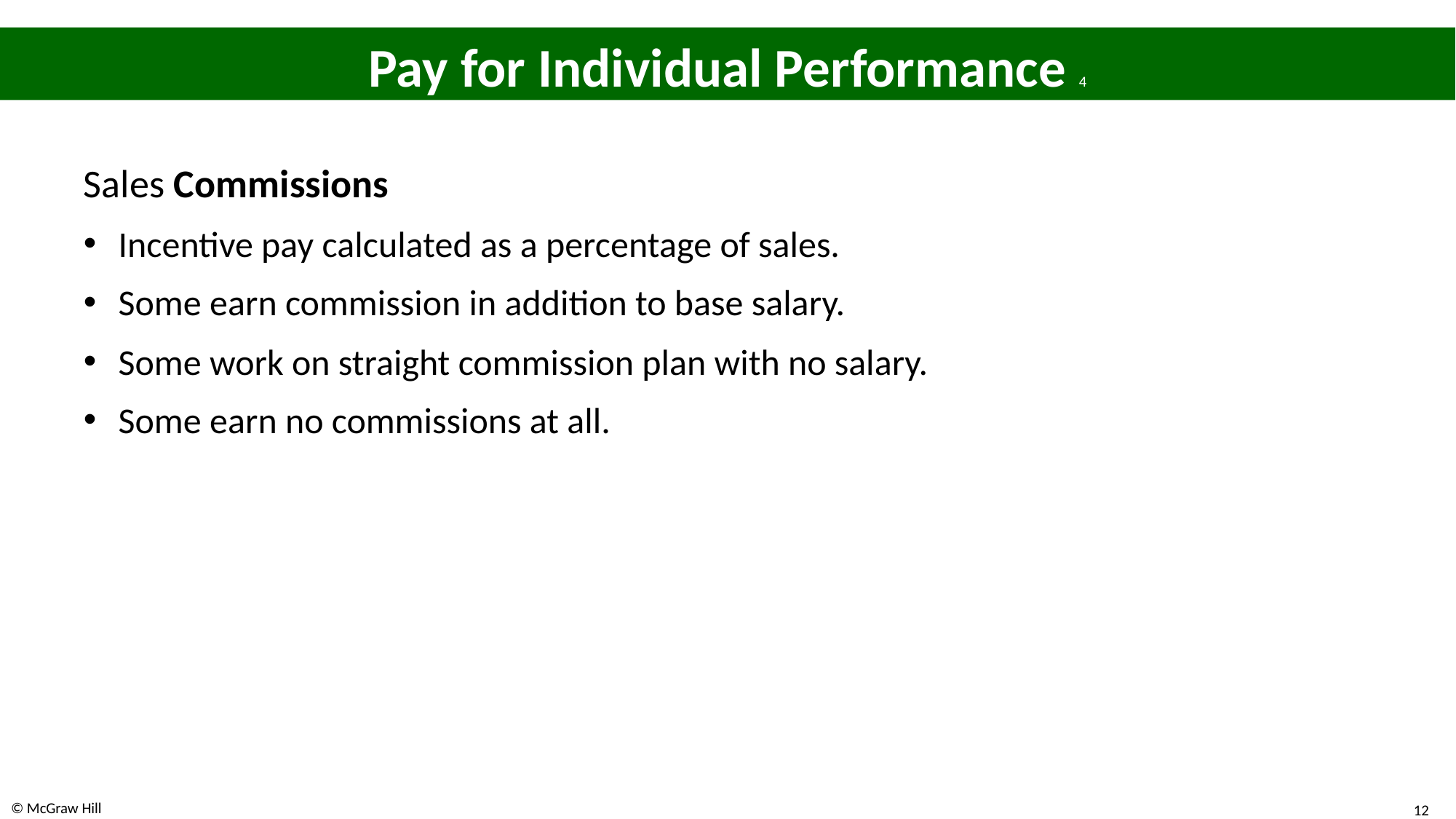

# Pay for Individual Performance 4
Sales Commissions
Incentive pay calculated as a percentage of sales.
Some earn commission in addition to base salary.
Some work on straight commission plan with no salary.
Some earn no commissions at all.